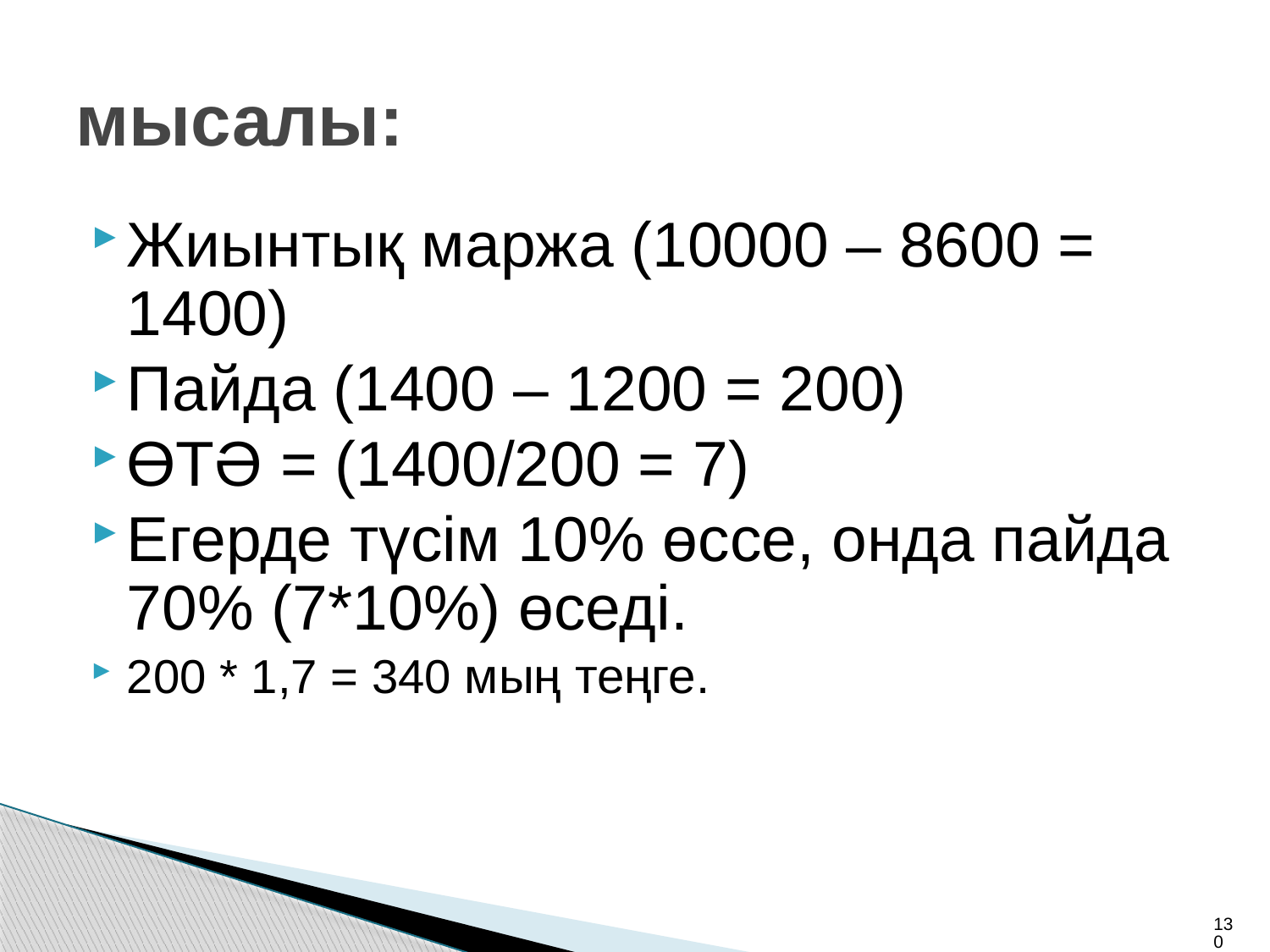

# мысалы:
Жиынтық маржа (10000 – 8600 = 1400)
Пайда (1400 – 1200 = 200)
ӨТӘ = (1400/200 = 7)
Егерде түсім 10% өссе, онда пайда 70% (7*10%) өседі.
200 * 1,7 = 340 мың теңге.
130